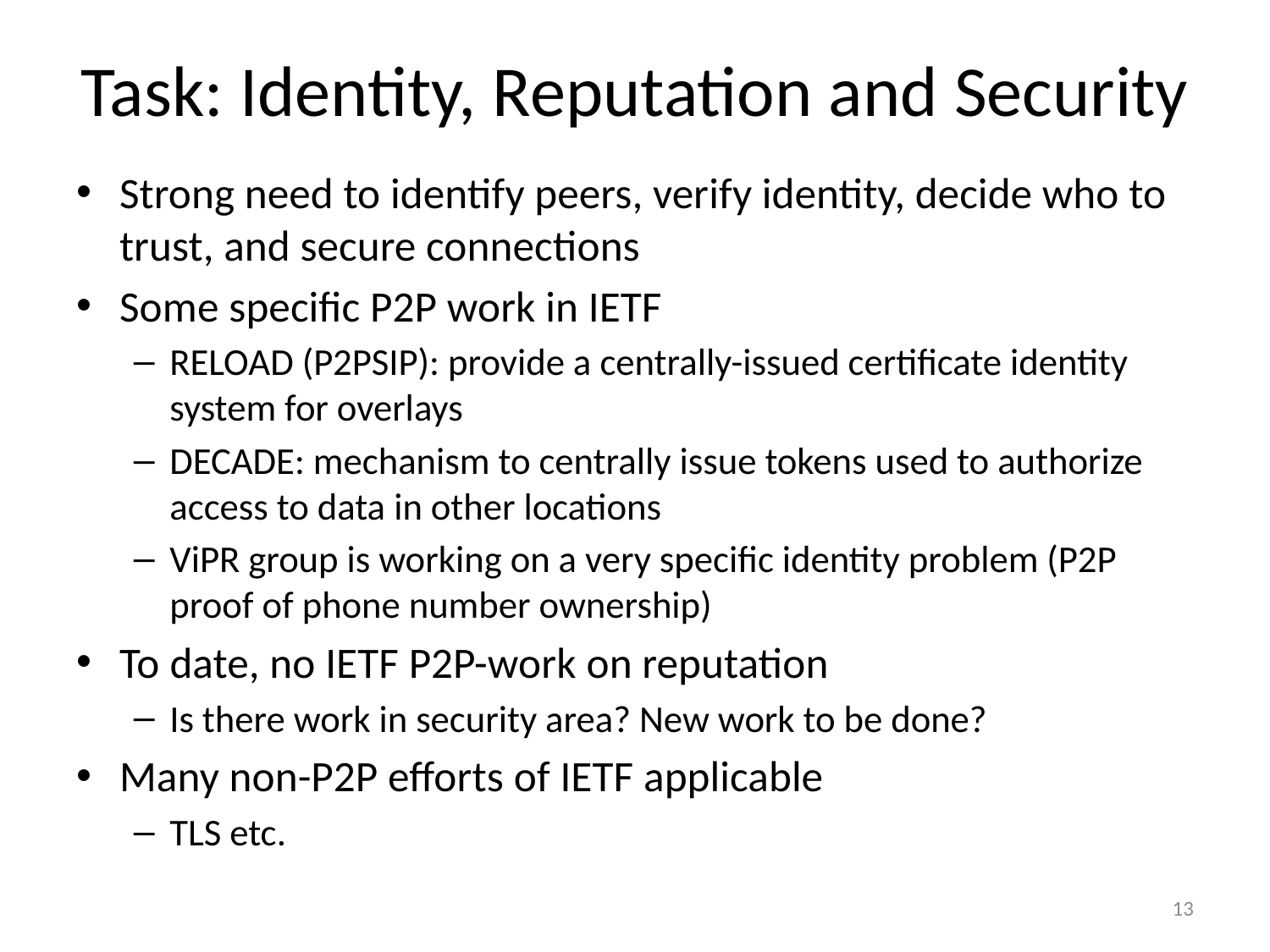

# Task: Identity, Reputation and Security
Strong need to identify peers, verify identity, decide who to trust, and secure connections
Some specific P2P work in IETF
RELOAD (P2PSIP): provide a centrally-issued certificate identity system for overlays
DECADE: mechanism to centrally issue tokens used to authorize access to data in other locations
ViPR group is working on a very specific identity problem (P2P proof of phone number ownership)
To date, no IETF P2P-work on reputation
Is there work in security area? New work to be done?
Many non-P2P efforts of IETF applicable
TLS etc.

13